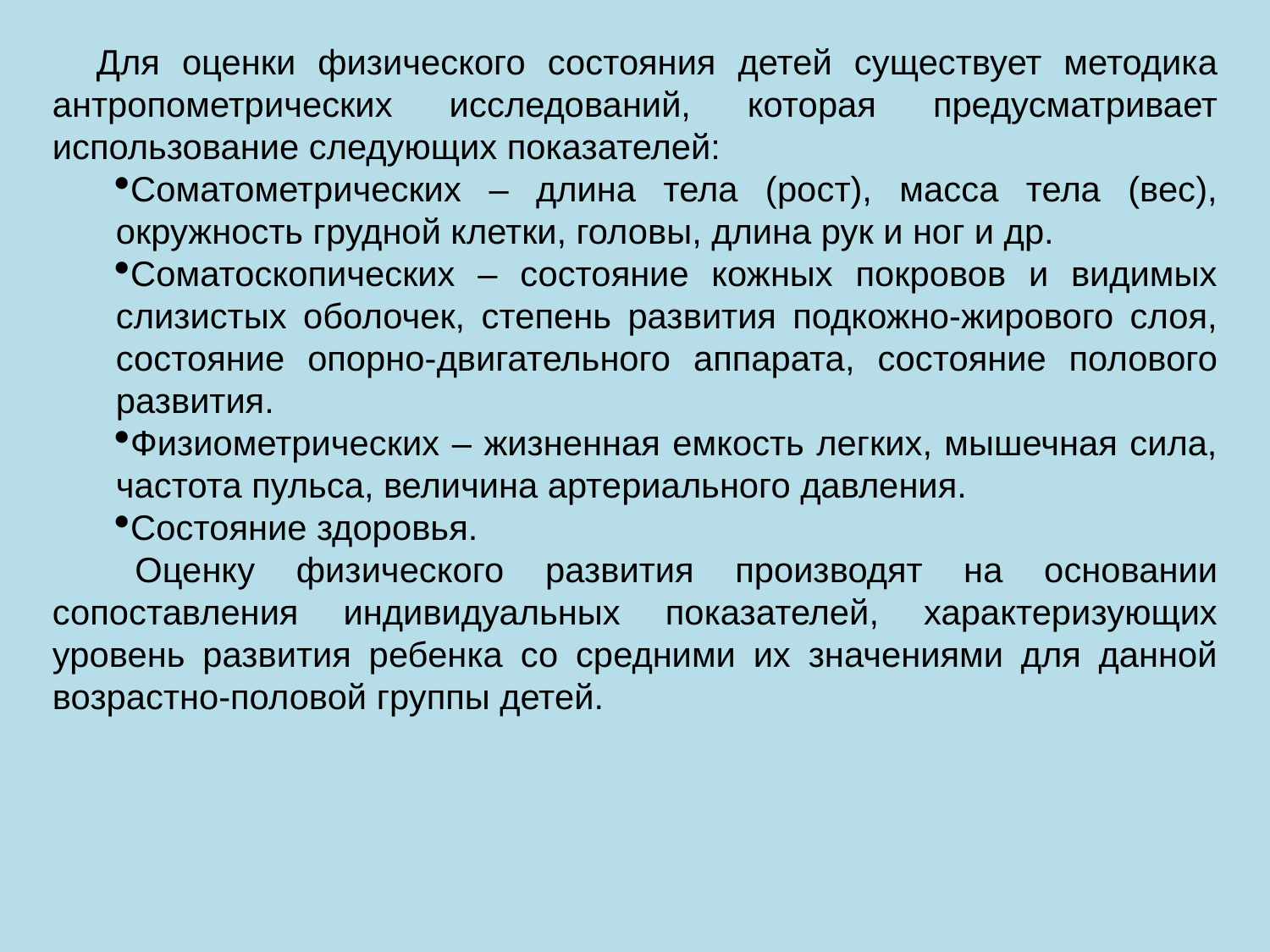

Для оценки физического состояния детей существует методика антропометрических исследований, которая предусматривает использование следующих показателей:
Соматометрических – длина тела (рост), масса тела (вес), окружность грудной клетки, головы, длина рук и ног и др.
Соматоскопических – состояние кожных покровов и видимых слизистых оболочек, степень развития подкожно-жирового слоя, состояние опорно-двигательного аппарата, состояние полового развития.
Физиометрических – жизненная емкость легких, мышечная сила, частота пульса, величина артериального давления.
Состояние здоровья.
  Оценку физического развития производят на основании сопоставления индивидуальных показателей, характеризующих уровень развития ребенка со средними их значениями для данной возрастно-половой группы детей.